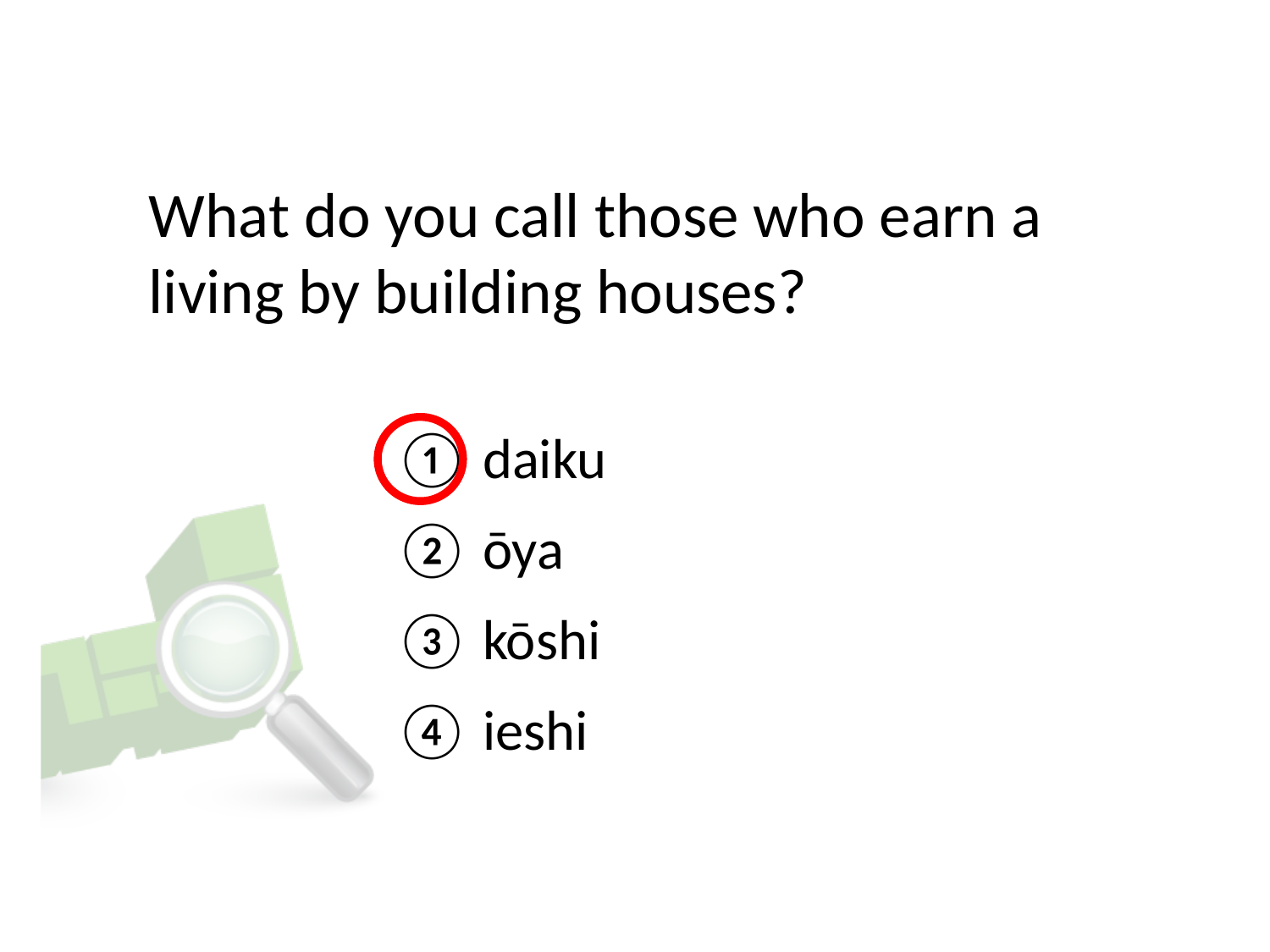

# What do you call those who earn a living by building houses?
① daiku
② ōya
③ kōshi
④ ieshi